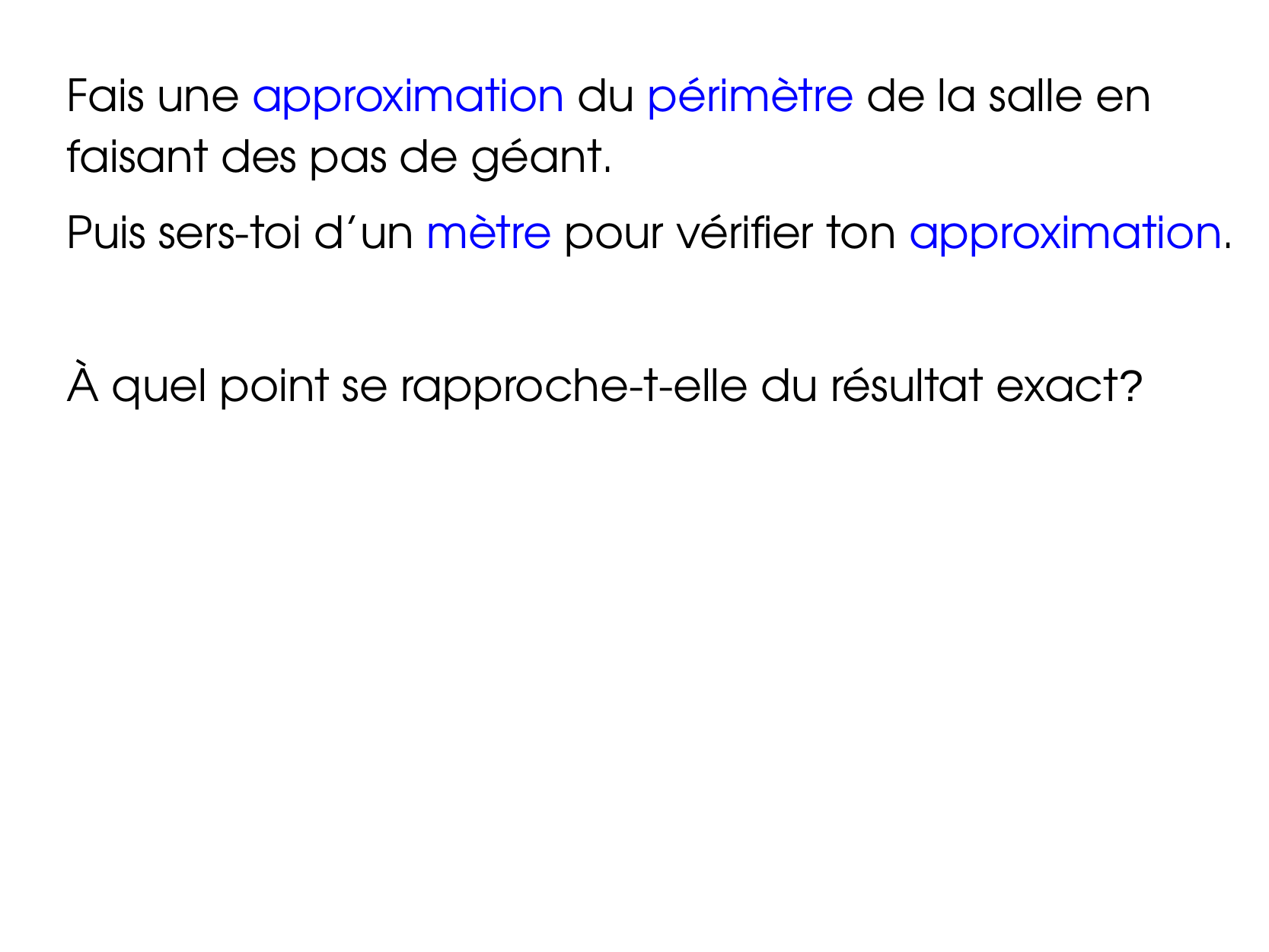

Fais une approximation du périmètre de la salle en faisant des pas de géant.
Puis sers-toi d’un mètre pour vérifier ton approximation.

À quel point se rapproche-t-elle du résultat exact?